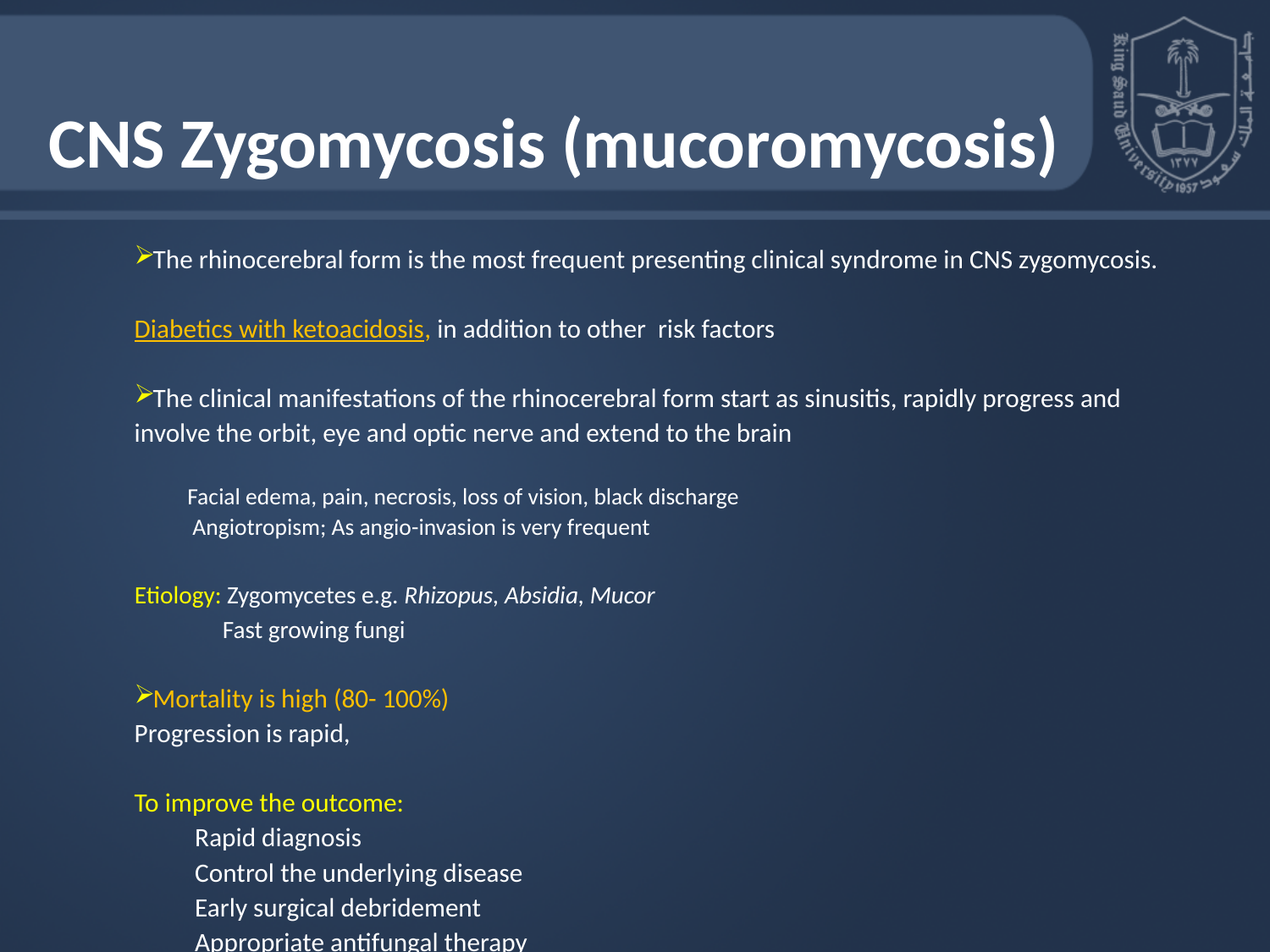

CNS Zygomycosis (mucoromycosis)
The rhinocerebral form is the most frequent presenting clinical syndrome in CNS zygomycosis.

Diabetics with ketoacidosis, in addition to other  risk factors

The clinical manifestations of the rhinocerebral form start as sinusitis, rapidly progress and involve the orbit, eye and optic nerve and extend to the brain

Facial edema, pain, necrosis, loss of vision, black discharge
 Angiotropism; As angio-invasion is very frequent

Etiology: Zygomycetes e.g. Rhizopus, Absidia, Mucor
                Fast growing fungi

Mortality is high (80- 100%)
Progression is rapid,

To improve the outcome:
Rapid diagnosis
Control the underlying disease
Early surgical debridement
Appropriate antifungal therapy